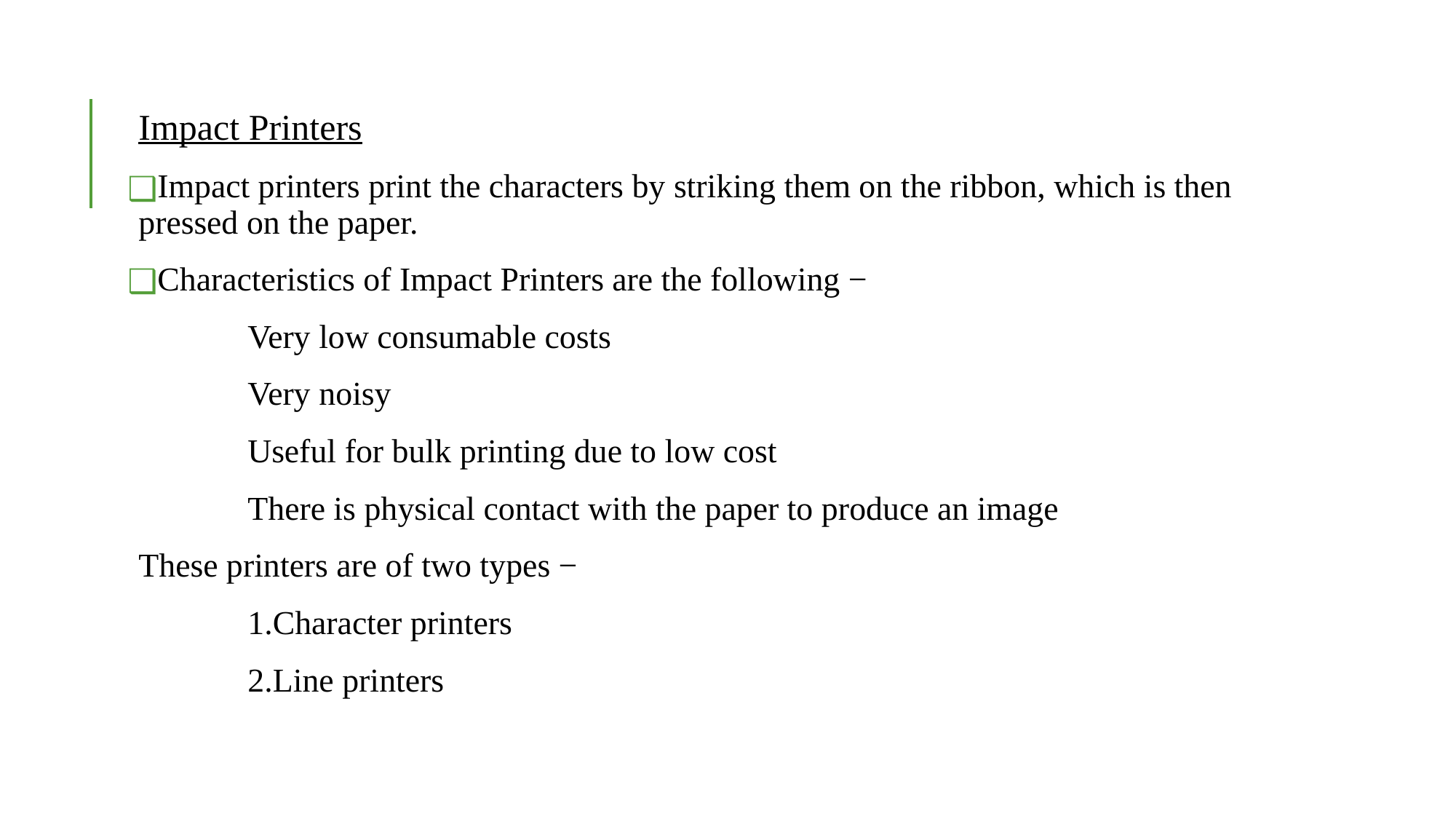

Impact Printers
Impact printers print the characters by striking them on the ribbon, which is then pressed on the paper.
Characteristics of Impact Printers are the following −
 	Very low consumable costs
 	Very noisy
 	Useful for bulk printing due to low cost
 	There is physical contact with the paper to produce an image
These printers are of two types −
 	1.Character printers
 	2.Line printers